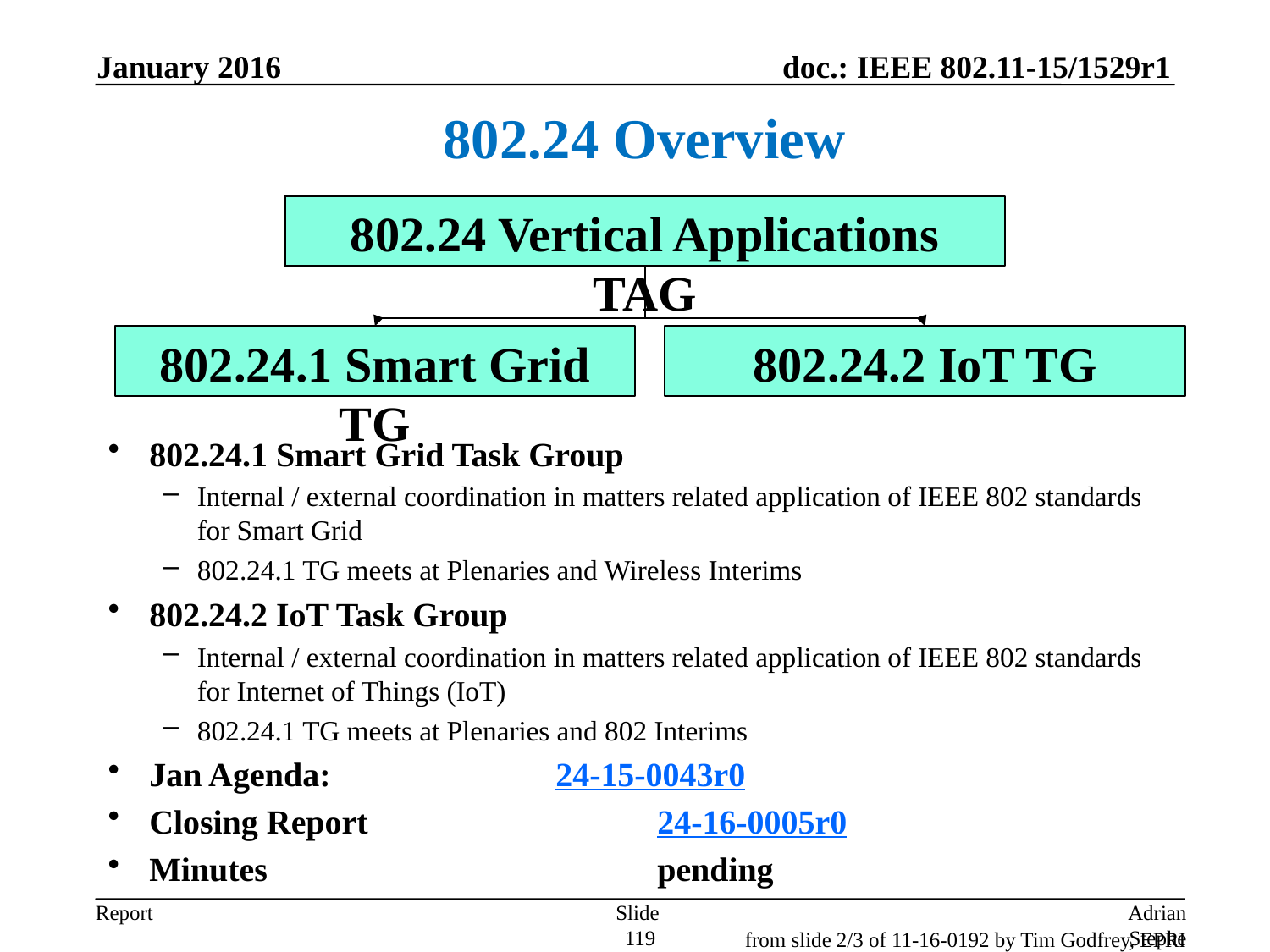

January 2016
# 802.24 Overview
802.24 Vertical Applications TAG
802.24.1 Smart Grid TG
802.24.2 IoT TG
802.24.1 Smart Grid Task Group
Internal / external coordination in matters related application of IEEE 802 standards for Smart Grid
802.24.1 TG meets at Plenaries and Wireless Interims
802.24.2 IoT Task Group
Internal / external coordination in matters related application of IEEE 802 standards for Internet of Things (IoT)
802.24.1 TG meets at Plenaries and 802 Interims
Jan Agenda: 			24-15-0043r0
Closing Report 			24-16-0005r0
Minutes				pending
Slide 119
Adrian Stephens, Intel Corporation
from slide 2/3 of 11-16-0192 by Tim Godfrey, EPRI